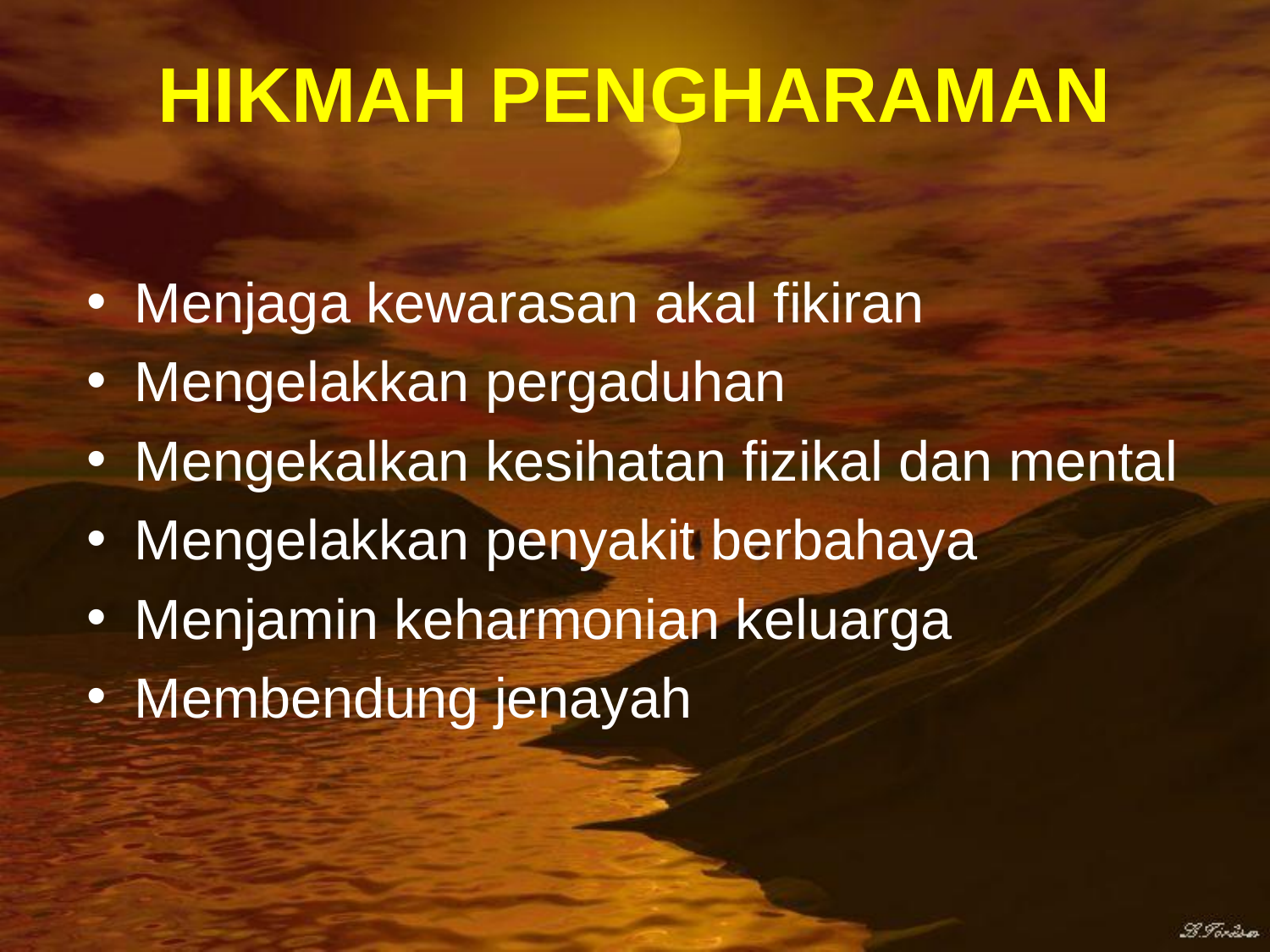

# HIKMAH PENGHARAMAN
Menjaga kewarasan akal fikiran
Mengelakkan pergaduhan
Mengekalkan kesihatan fizikal dan mental
Mengelakkan penyakit berbahaya
Menjamin keharmonian keluarga
Membendung jenayah